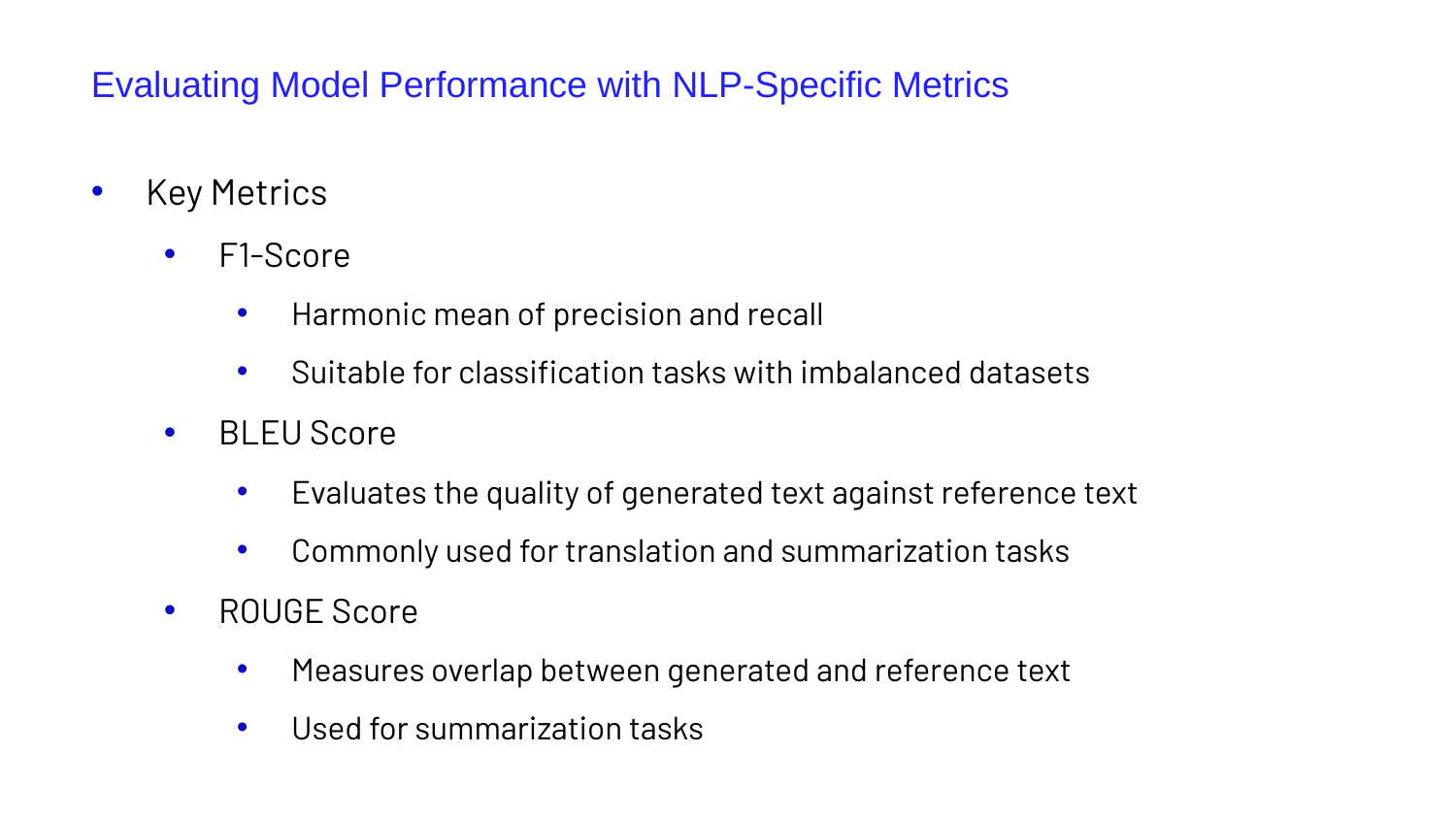

Evaluating Model Performance with NLP-Specific Metrics
Key Metrics
F1-Score
Harmonic mean of precision and recall
Suitable for classification tasks with imbalanced datasets
BLEU Score
Evaluates the quality of generated text against reference text
Commonly used for translation and summarization tasks
ROUGE Score
Measures overlap between generated and reference text
Used for summarization tasks